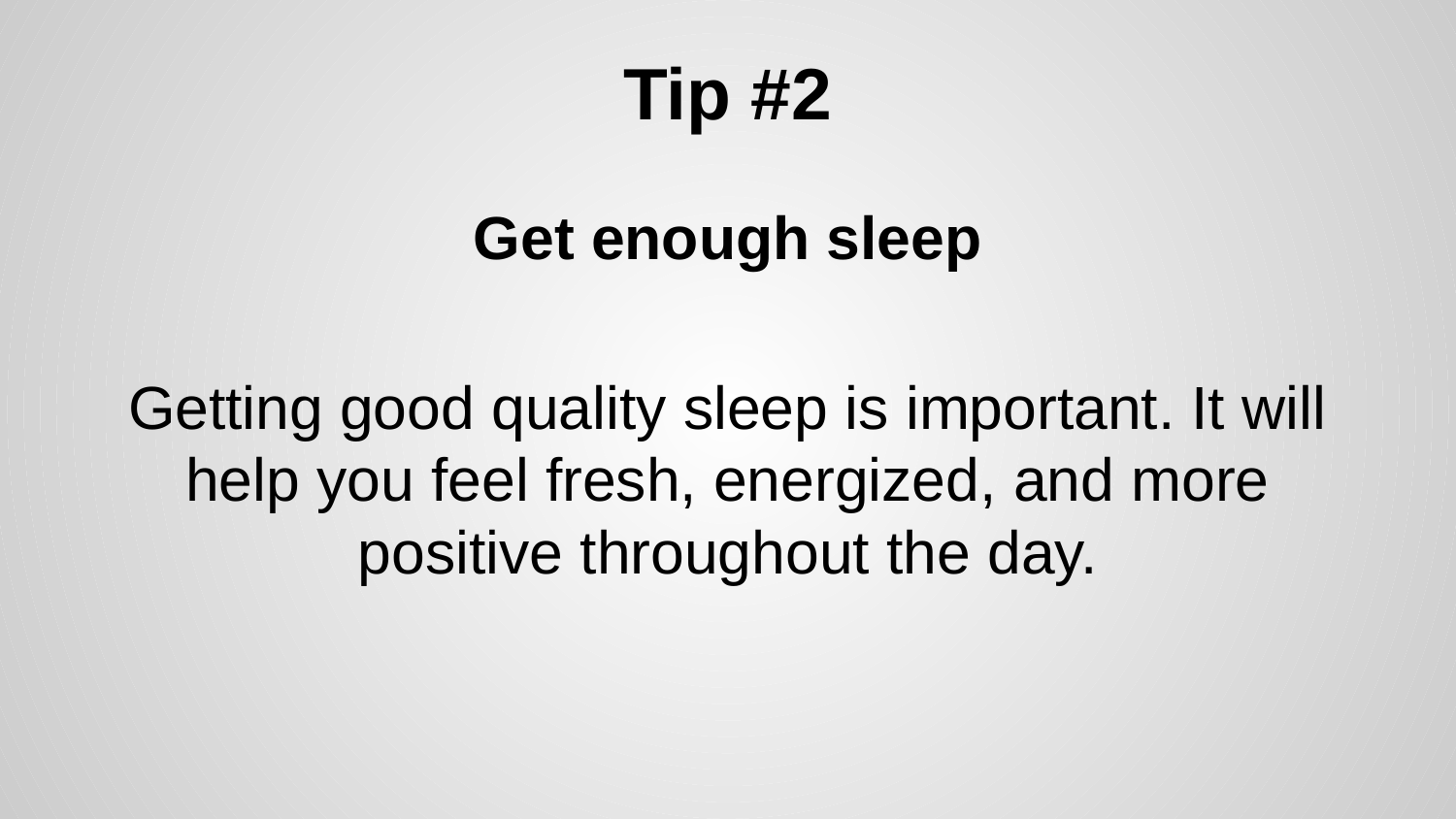

# Tip #2

Get enough sleep

Getting good quality sleep is important. It will help you feel fresh, energized, and more positive throughout the day.